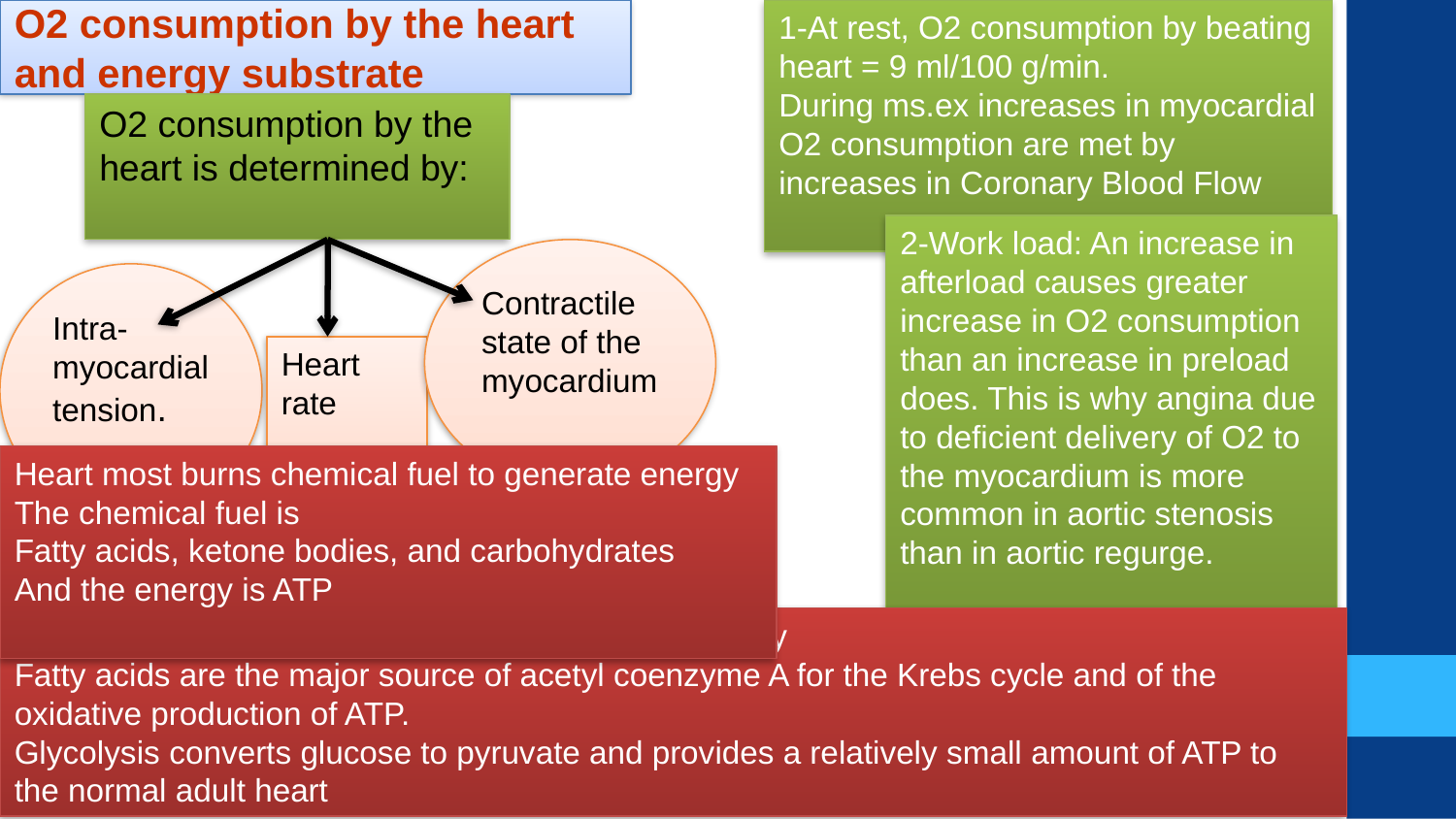

# O2 consumption by the heart and energy substrate
1-At rest, O2 consumption by beating heart = 9 ml/100 g/min.
During ms.ex increases in myocardial O2 consumption are met by increases in Coronary Blood Flow

O2 consumption by the heart is determined by:

2-Work load: An increase in afterload causes greater increase in O2 consumption than an increase in preload does. This is why angina due to deficient delivery of O2 to the myocardium is more common in aortic stenosis than in aortic regurge.

Contractile state of the myocardium

Intra-myocardial tension.

Heart rate

Heart most burns chemical fuel to generate energy
The chemical fuel is
Fatty acids, ketone bodies, and carbohydrates
And the energy is ATP

The heart use fatty acids as primery source for energy
Fatty acids are the major source of acetyl coenzyme A for the Krebs cycle and of the oxidative production of ATP.
Glycolysis converts glucose to pyruvate and provides a relatively small amount of ATP to the normal adult heart